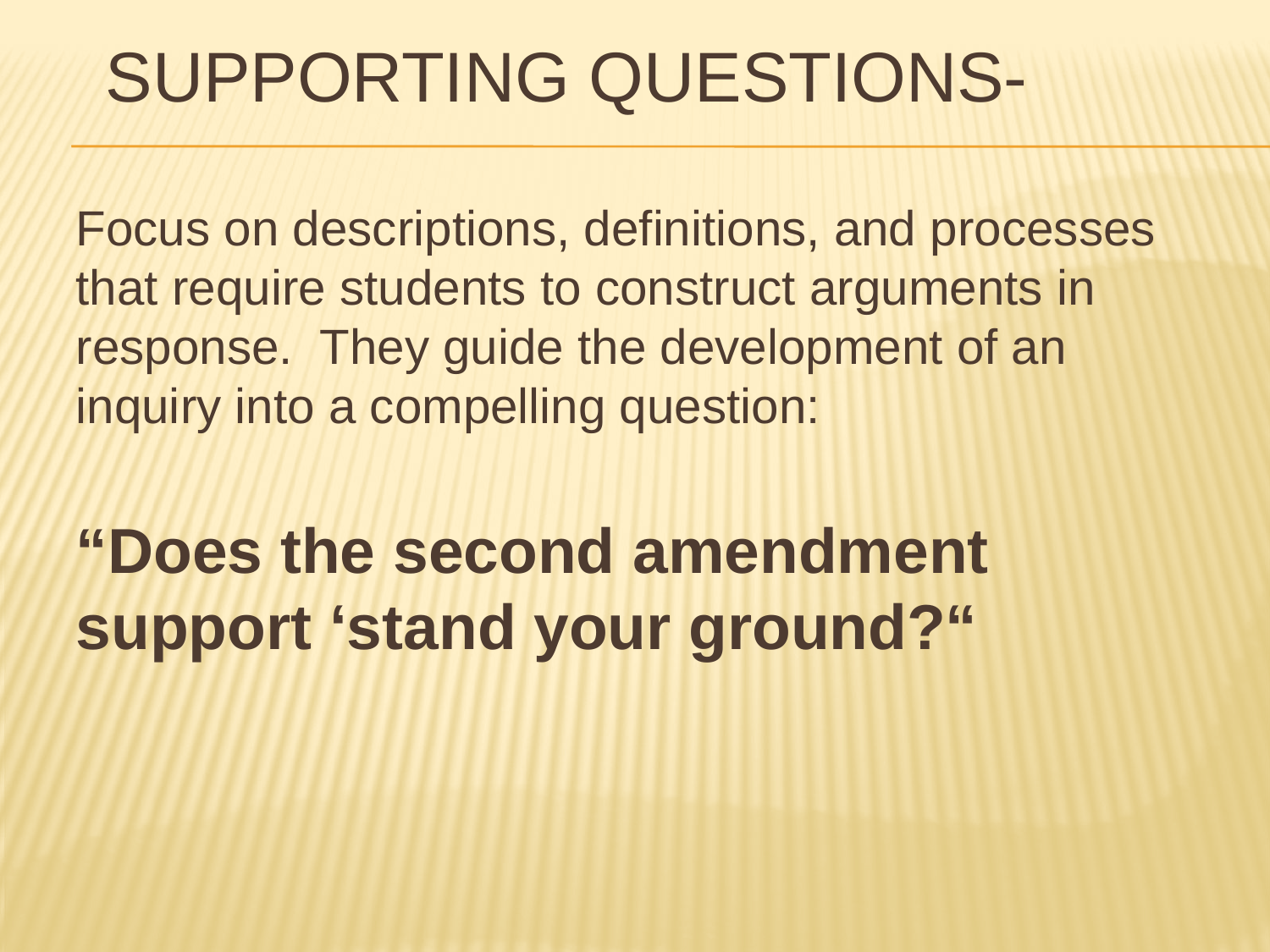

# Supporting Questions-
Focus on descriptions, definitions, and processes that require students to construct arguments in response.  They guide the development of an inquiry into a compelling question:

“Does the second amendment support ‘stand your ground?“